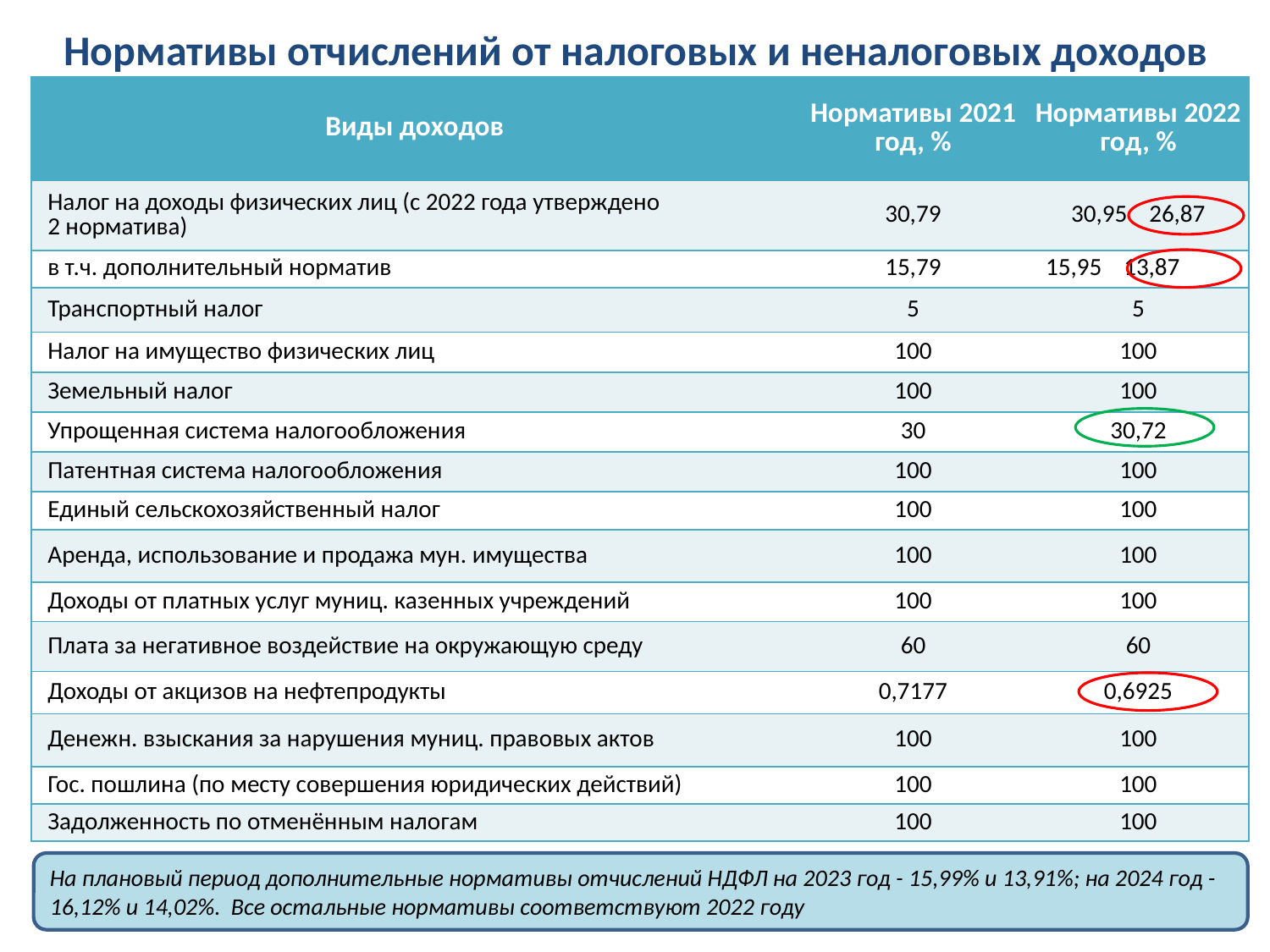

Нормативы отчислений от налоговых и неналоговых доходов
| Виды доходов | Нормативы 2021 год, % | Нормативы 2022 год, % |
| --- | --- | --- |
| Налог на доходы физических лиц (с 2022 года утверждено 2 норматива) | 30,79 | 30,95 26,87 |
| в т.ч. дополнительный норматив | 15,79 | 15,95 13,87 |
| Транспортный налог | 5 | 5 |
| Налог на имущество физических лиц | 100 | 100 |
| Земельный налог | 100 | 100 |
| Упрощенная система налогообложения | 30 | 30,72 |
| Патентная система налогообложения | 100 | 100 |
| Единый сельскохозяйственный налог | 100 | 100 |
| Аренда, использование и продажа мун. имущества | 100 | 100 |
| Доходы от платных услуг муниц. казенных учреждений | 100 | 100 |
| Плата за негативное воздействие на окружающую среду | 60 | 60 |
| Доходы от акцизов на нефтепродукты | 0,7177 | 0,6925 |
| Денежн. взыскания за нарушения муниц. правовых актов | 100 | 100 |
| Гос. пошлина (по месту совершения юридических действий) | 100 | 100 |
| Задолженность по отменённым налогам | 100 | 100 |

На плановый период дополнительные нормативы отчислений НДФЛ на 2023 год - 15,99% и 13,91%; на 2024 год -  16,12% и 14,02%.  Все остальные нормативы соответствуют 2022 году